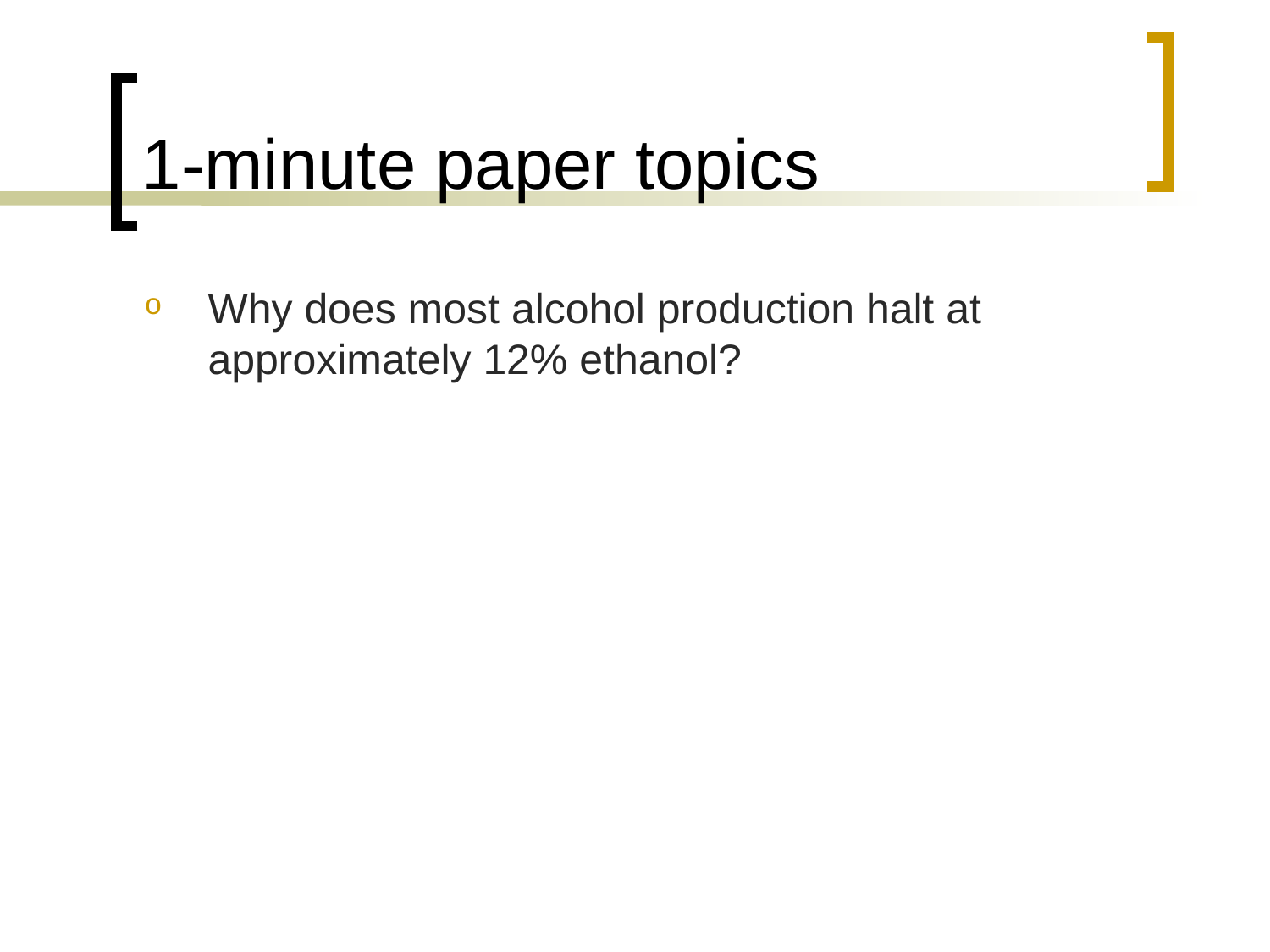

# 1-minute paper topics
Why does most alcohol production halt at approximately 12% ethanol?